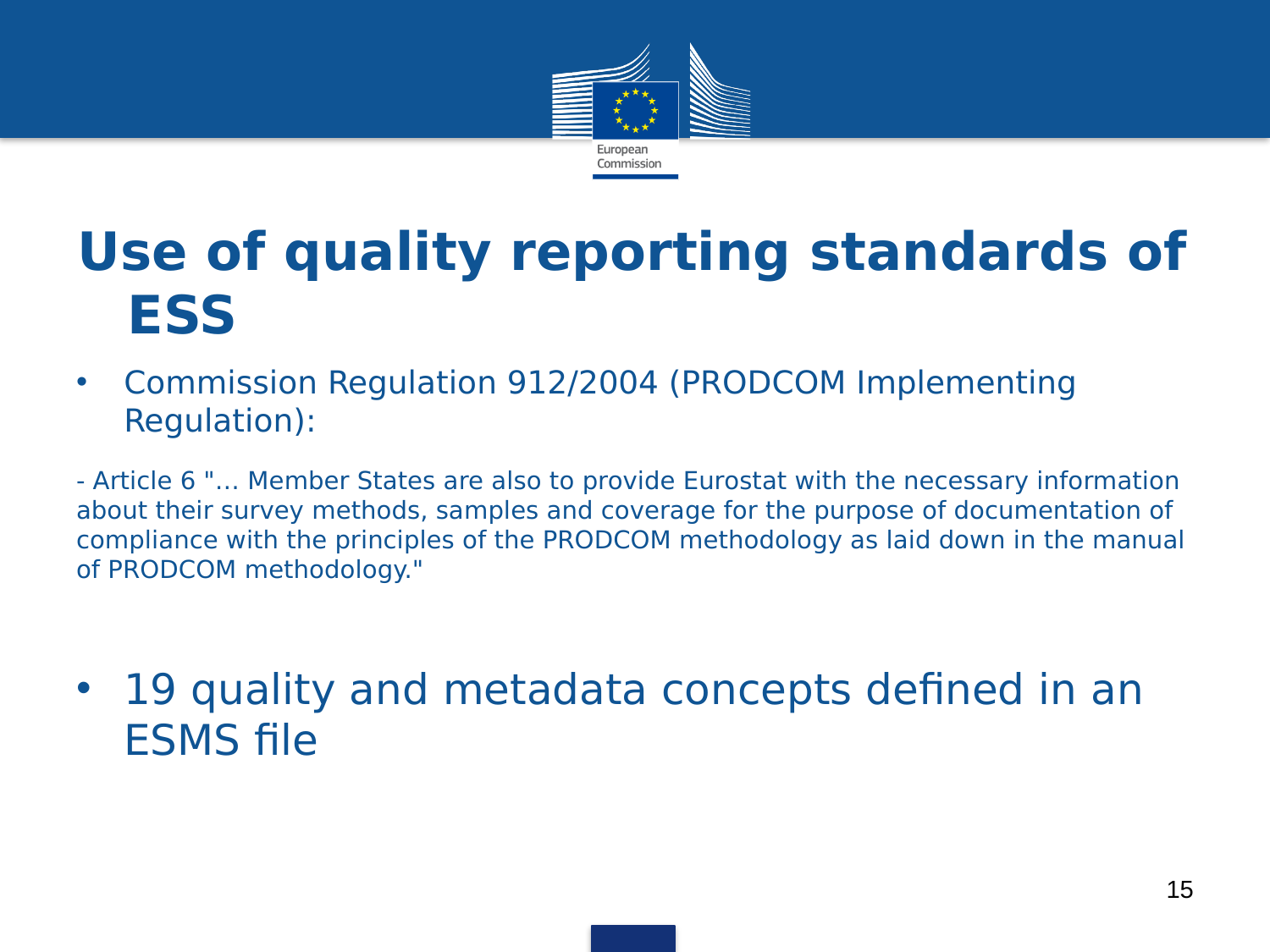

# Use of quality reporting standards of ESS
Commission Regulation 912/2004 (PRODCOM Implementing Regulation):
- Article 6 "… Member States are also to provide Eurostat with the necessary information about their survey methods, samples and coverage for the purpose of documentation of compliance with the principles of the PRODCOM methodology as laid down in the manual of PRODCOM methodology."

19 quality and metadata concepts defined in an ESMS file
15